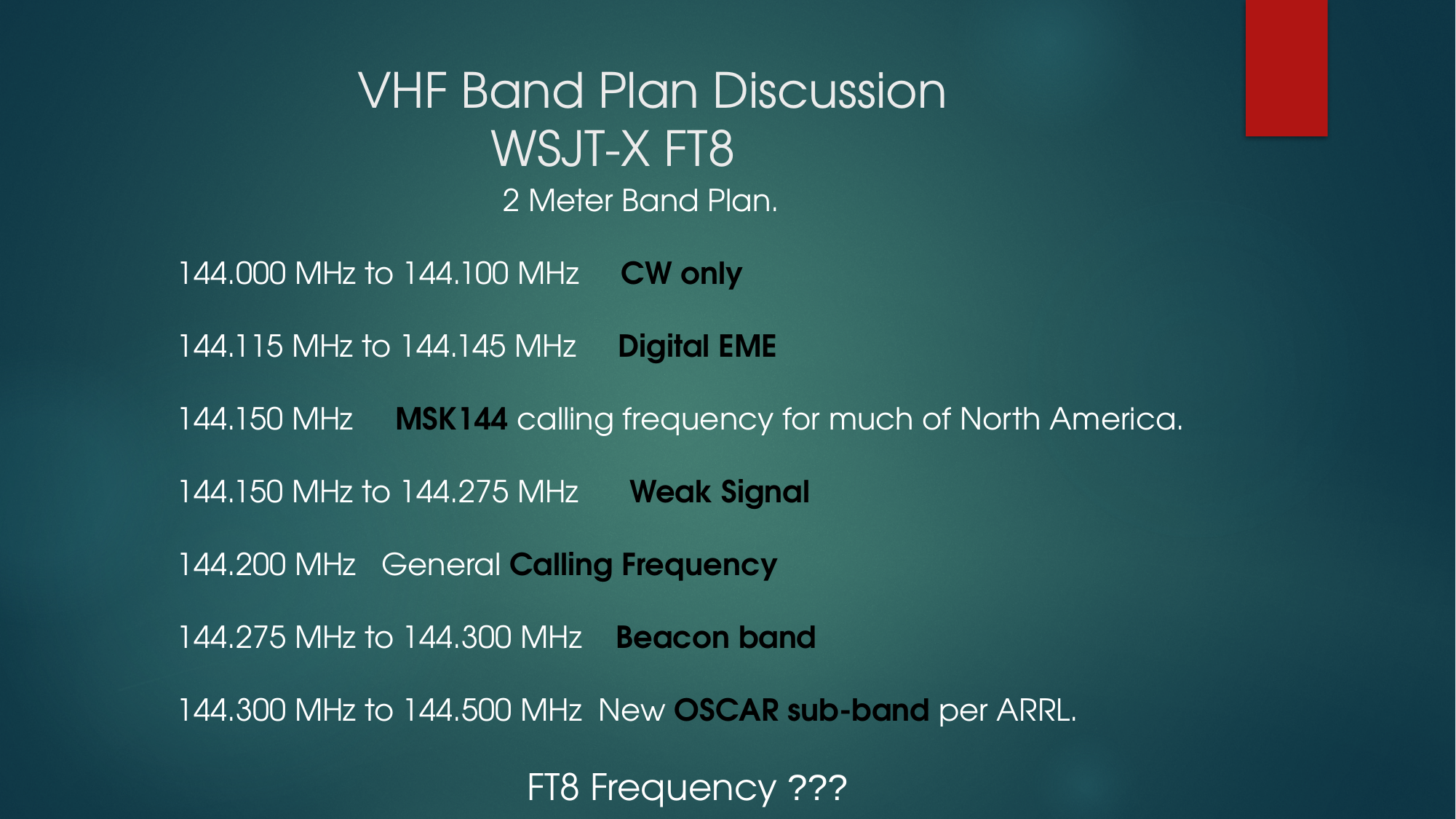

# VHF Band Plan Discussion WSJT-X FT8
                                       2 Meter Band Plan.

144.000 MHz to 144.100 MHz     CW only

144.115 MHz to 144.145 MHz     Digital EME

144.150 MHz     MSK144 calling frequency for much of North America.

144.150 MHz to 144.275 MHz      Weak Signal

144.200 MHz   General Calling Frequency

144.275 MHz to 144.300 MHz    Beacon band

144.300 MHz to 144.500 MHz  New OSCAR sub-band per ARRL.

                                   FT8 Frequency ???